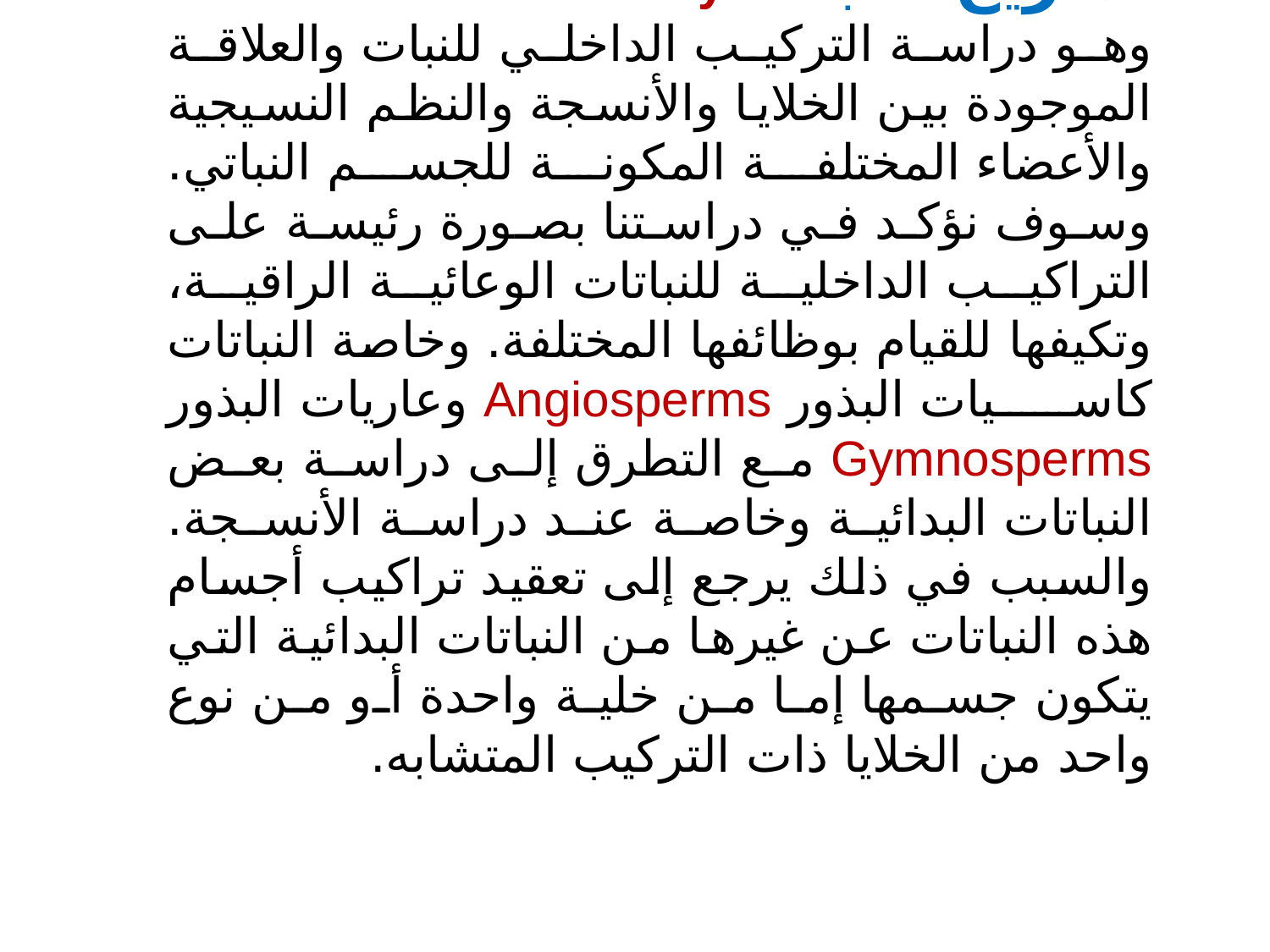

تشريح النبات Plant Anatomy
وهو دراسة التركيب الداخلي للنبات والعلاقة الموجودة بين الخلايا والأنسجة والنظم النسيجية والأعضاء المختلفة المكونة للجسم النباتي. وسوف نؤكد في دراستنا بصورة رئيسة على التراكيب الداخلية للنباتات الوعائية الراقية، وتكيفها للقيام بوظائفها المختلفة. وخاصة النباتات كاسيات البذور Angiosperms وعاريات البذور Gymnosperms مع التطرق إلى دراسة بعض النباتات البدائية وخاصة عند دراسة الأنسجة. والسبب في ذلك يرجع إلى تعقيد تراكيب أجسام هذه النباتات عن غيرها من النباتات البدائية التي يتكون جسمها إما من خلية واحدة أو من نوع واحد من الخلايا ذات التركيب المتشابه.